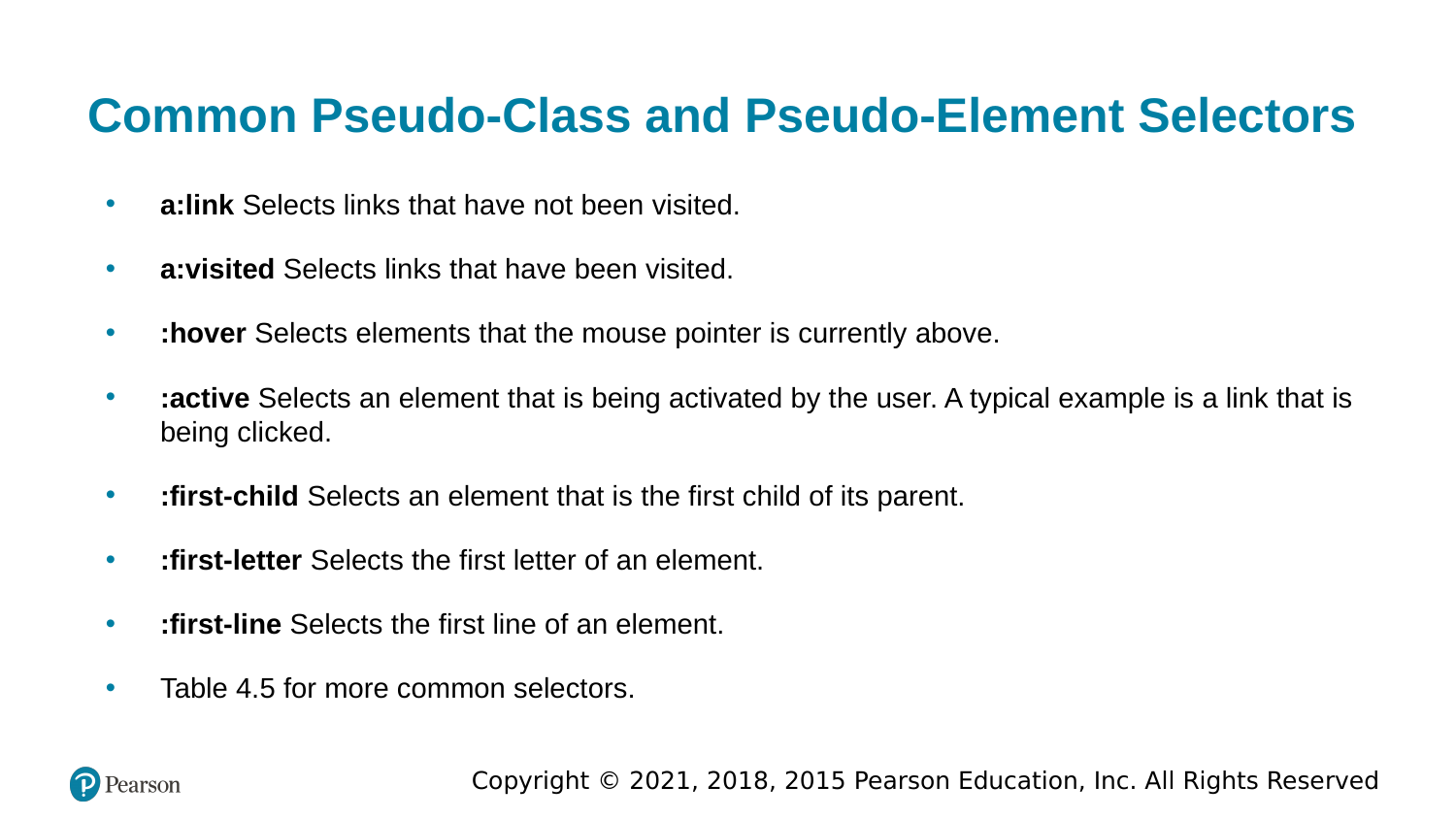

# Common Pseudo-Class and Pseudo-Element Selectors
a:link Selects links that have not been visited.
a:visited Selects links that have been visited.
:hover Selects elements that the mouse pointer is currently above.
:active Selects an element that is being activated by the user. A typical example is a link that is being clicked.
:first-child Selects an element that is the first child of its parent.
:first-letter Selects the first letter of an element.
:first-line Selects the first line of an element.
Table 4.5 for more common selectors.